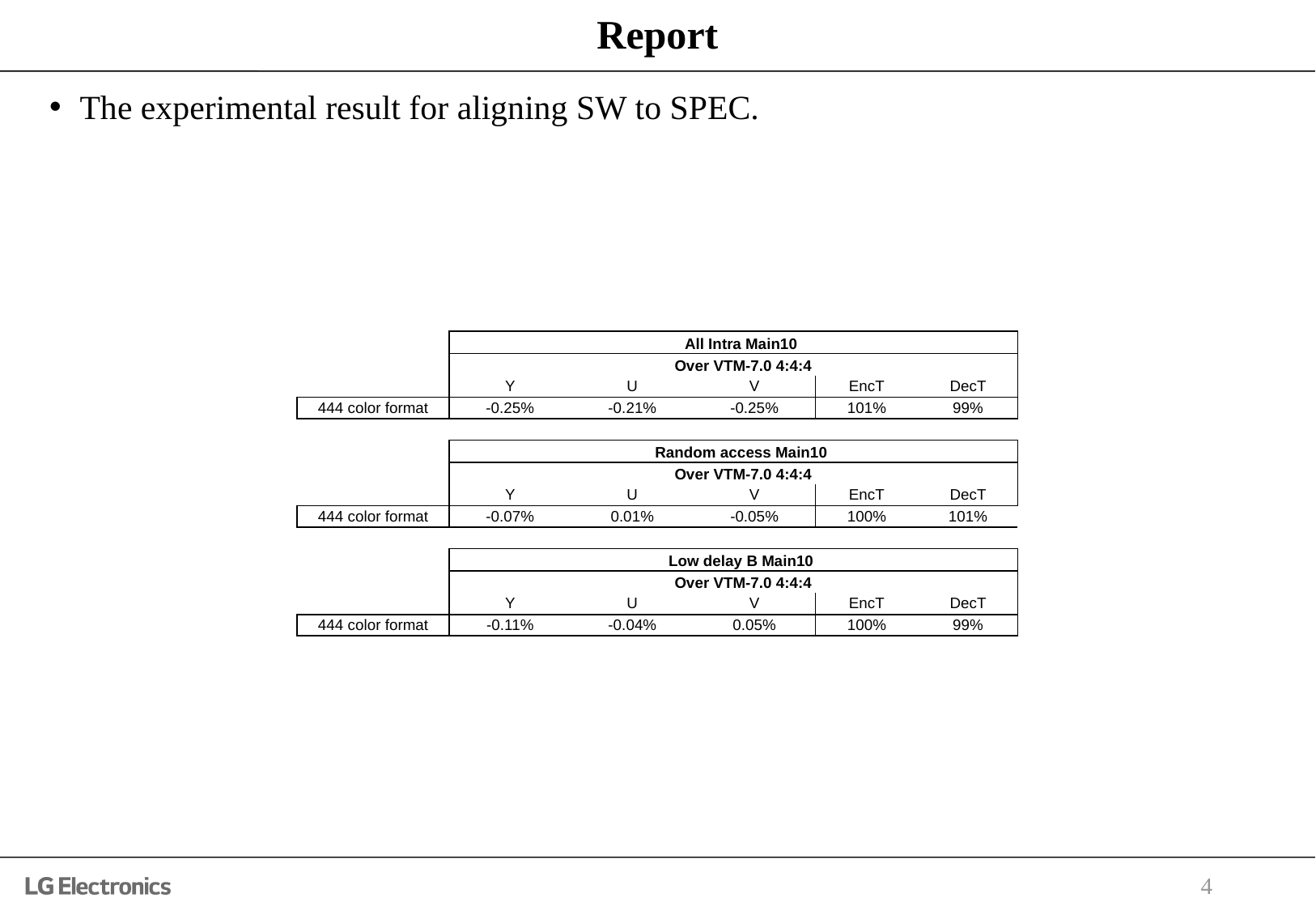

# Report
The experimental result for aligning SW to SPEC.

|  | All Intra Main10 |  |  |  |  |
| --- | --- | --- | --- | --- | --- |
|  | Over VTM-7.0 4:4:4 |  |  |  |  |
|  | Y | U | V | EncT | DecT |
| 444 color format | -0.25% | -0.21% | -0.25% | 101% | 99% |
|  |  |  |  |  |  |
|  | Random access Main10 |  |  |  |  |
|  | Over VTM-7.0 4:4:4 |  |  |  |  |
|  | Y | U | V | EncT | DecT |
| 444 color format | -0.07% | 0.01% | -0.05% | 100% | 101% |
|  |  |  |  |  |  |
|  | Low delay B Main10 |  |  |  |  |
|  | Over VTM-7.0 4:4:4 |  |  |  |  |
|  | Y | U | V | EncT | DecT |
| 444 color format | -0.11% | -0.04% | 0.05% | 100% | 99% |
4